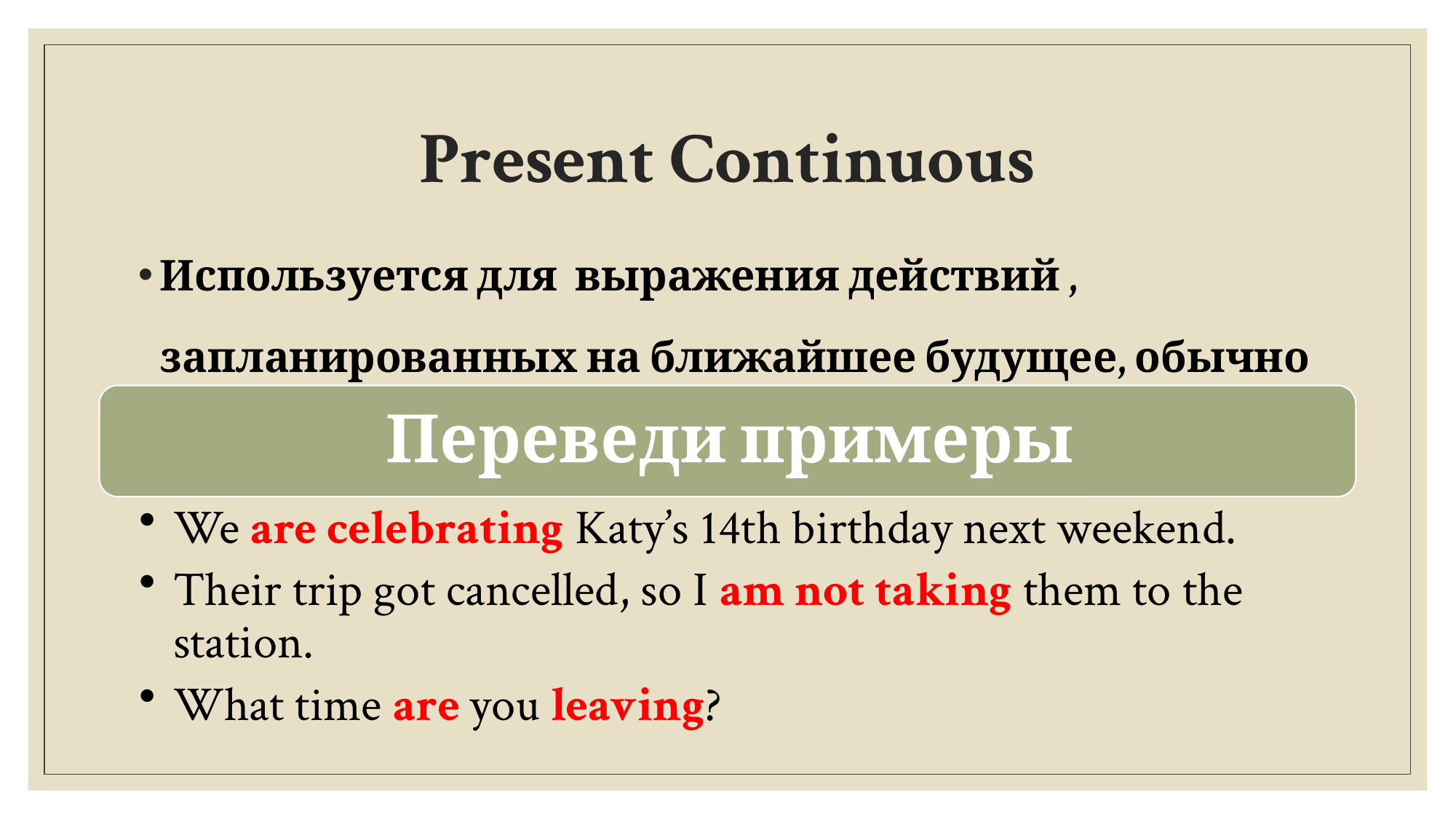

# Present Continuous
Используется для  выражения действий , запланированных на ближайшее будущее, обычно с указанием времени

Переведи примеры
We are celebrating Katy’s 14th birthday next weekend.
Their trip got cancelled, so I am not taking them to the station.
What time are you leaving?